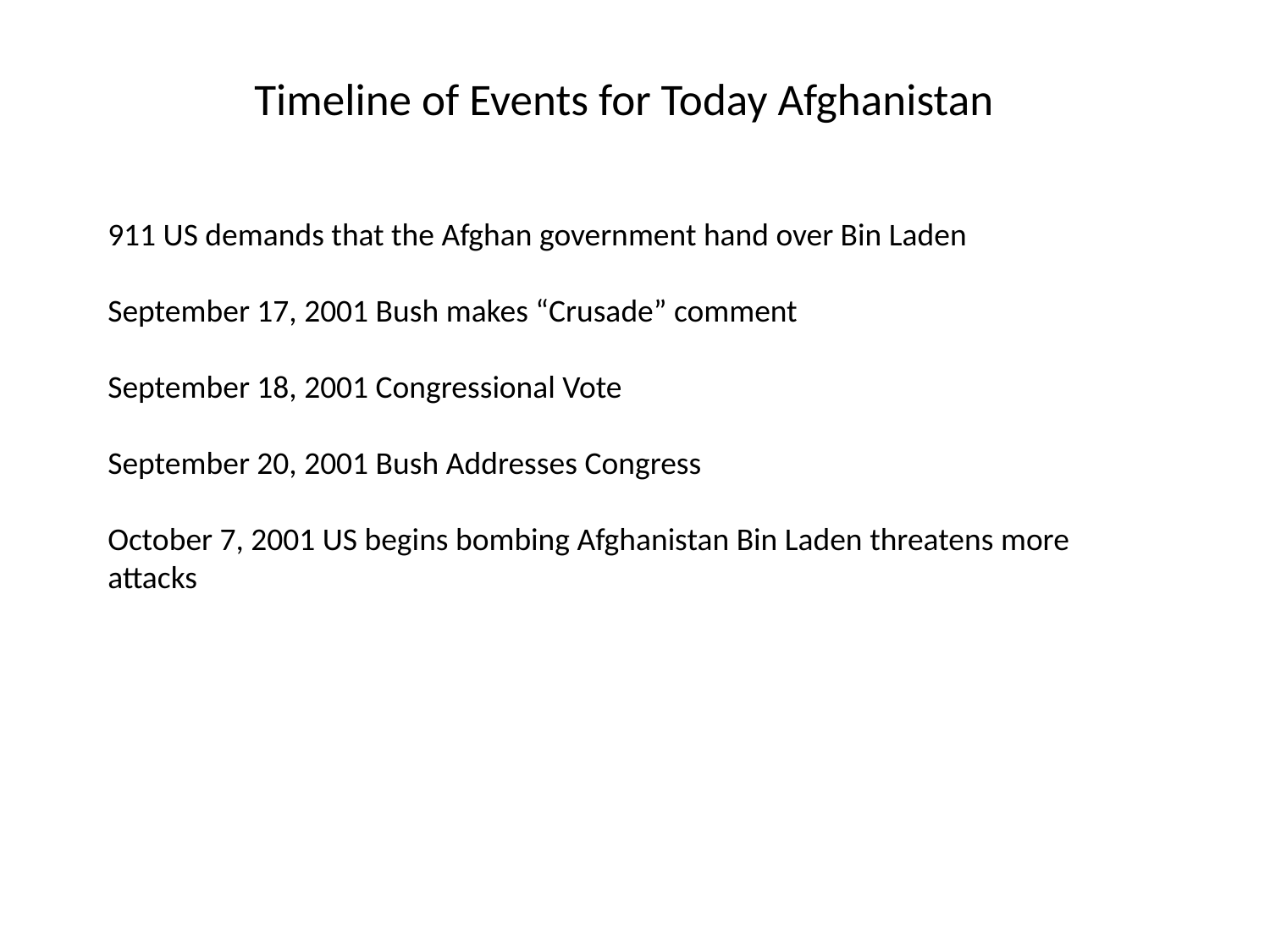

# Timeline of Events for Today Afghanistan

911 US demands that the Afghan government hand over Bin Laden

September 17, 2001 Bush makes “Crusade” comment

September 18, 2001 Congressional Vote

September 20, 2001 Bush Addresses Congress

October 7, 2001 US begins bombing Afghanistan Bin Laden threatens more attacks